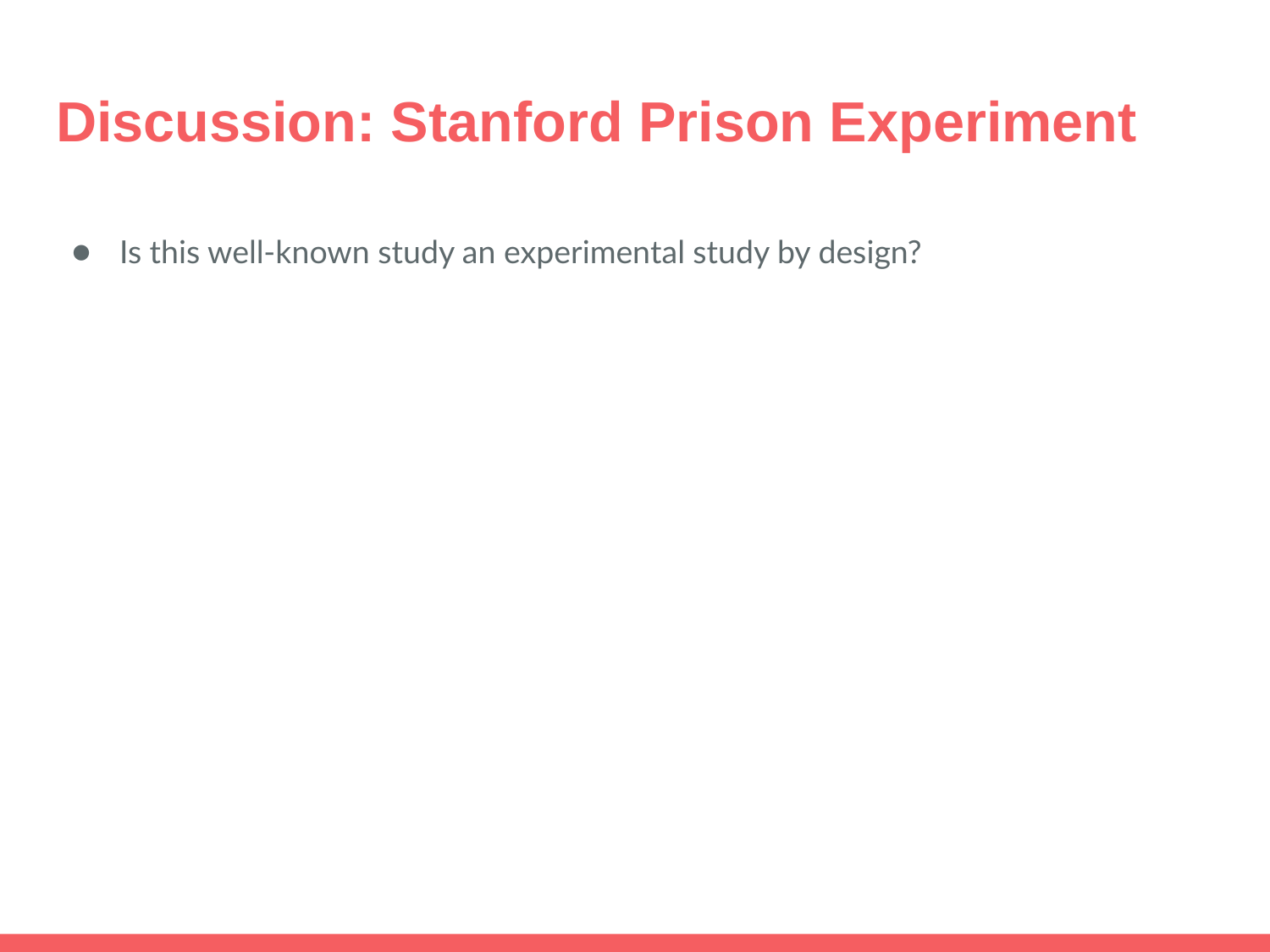

# Discussion: Stanford Prison Experiment
Is this well-known study an experimental study by design?